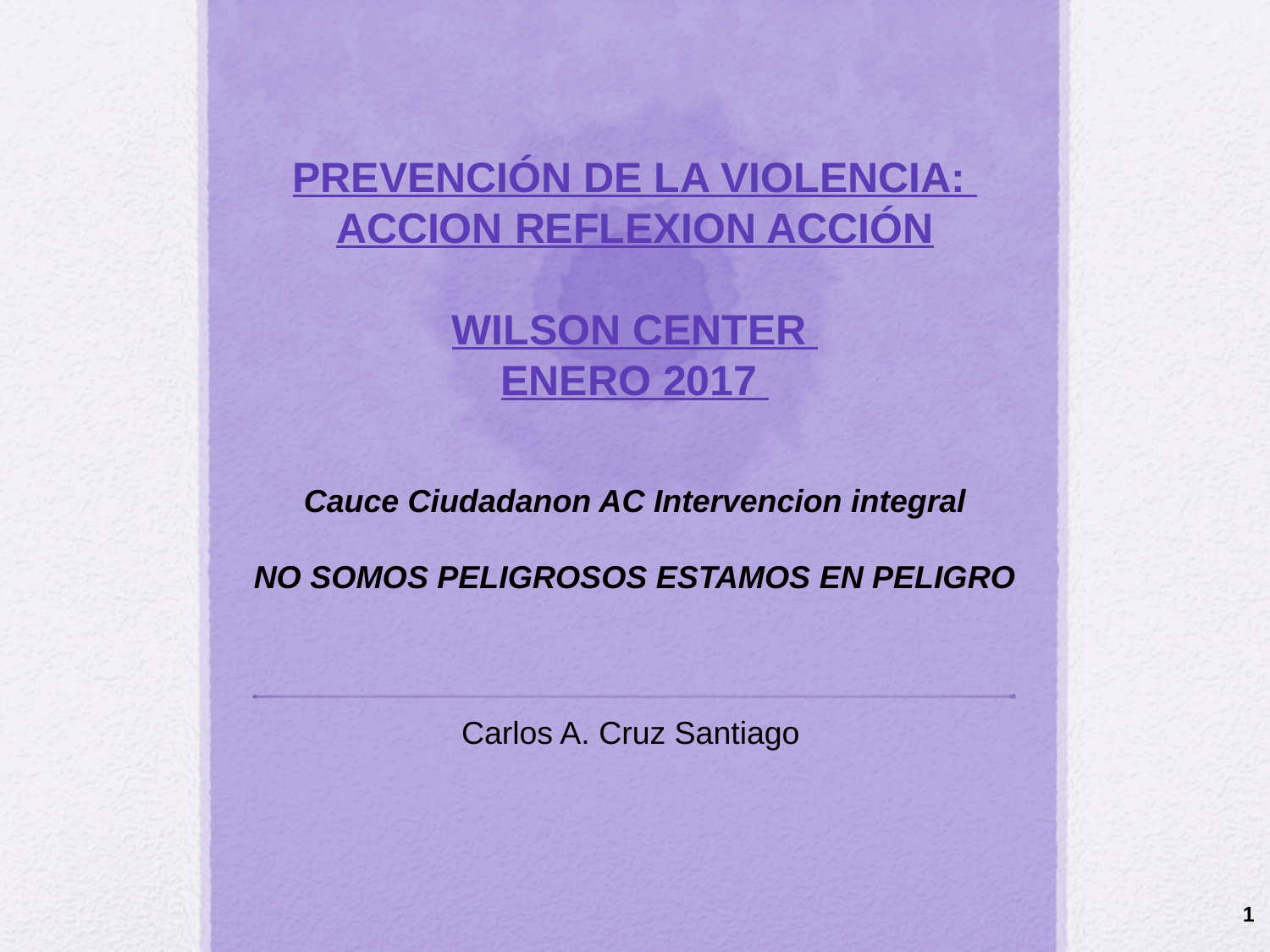

PREVENCIÓN DE LA VIOLENCIA:
ACCION REFLEXION ACCIÓN

WILSON CENTER
ENERO 2017

Cauce Ciudadanon AC Intervencion integral

NO SOMOS PELIGROSOS ESTAMOS EN PELIGRO

Carlos A. Cruz Santiago

1